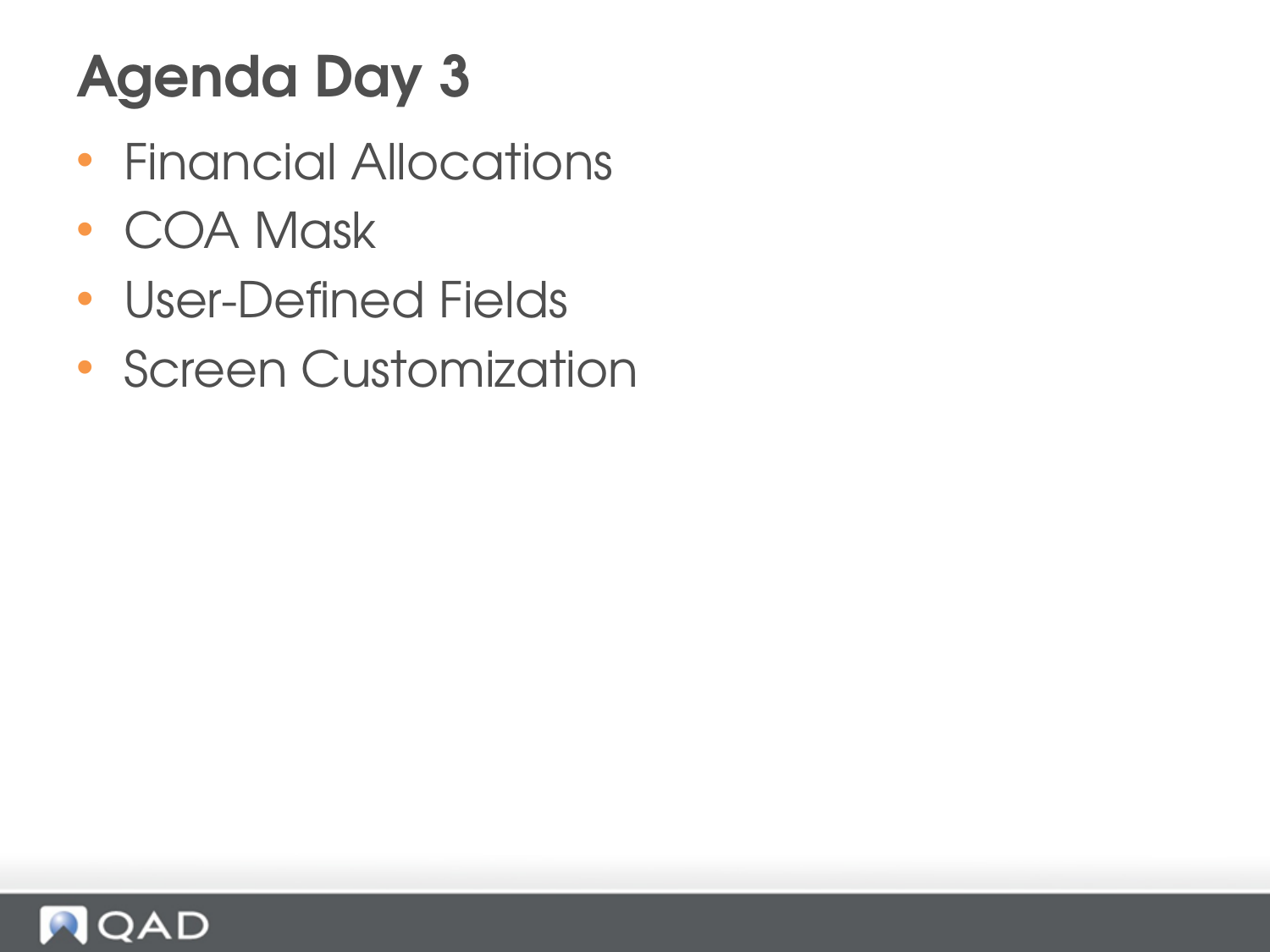

# Agenda Day 3
Financial Allocations
COA Mask
User-Defined Fields
Screen Customization